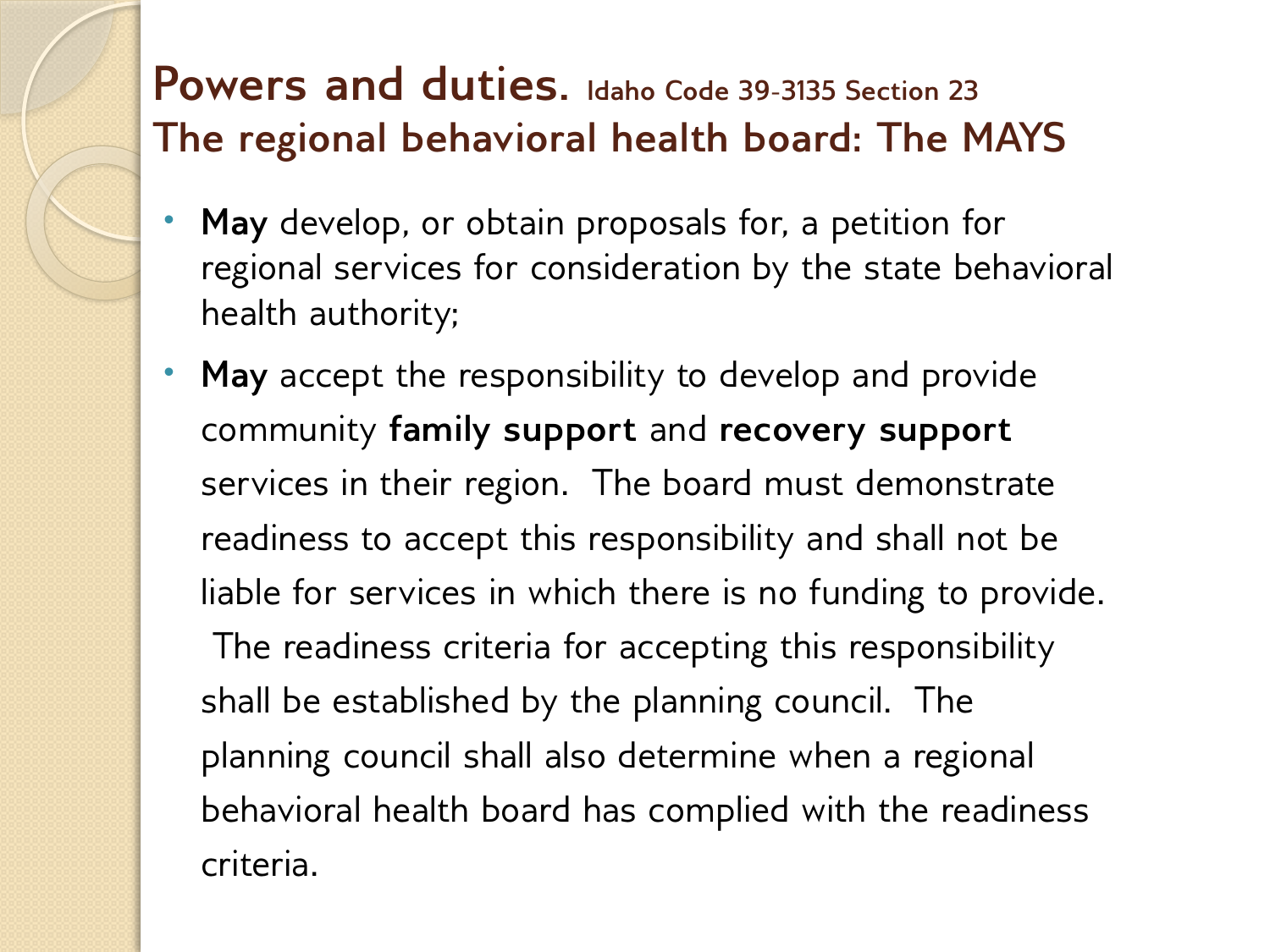

# Powers and duties. Idaho Code 39-3135 Section 23 The regional behavioral health board: The MAYS
May develop, or obtain proposals for, a petition for regional services for consideration by the state behavioral health authority;
May accept the responsibility to develop and provide community family support and recovery support services in their region.  The board must demonstrate readiness to accept this responsibility and shall not be liable for services in which there is no funding to provide.  The readiness criteria for accepting this responsibility shall be established by the planning council.  The planning council shall also determine when a regional behavioral health board has complied with the readiness criteria.